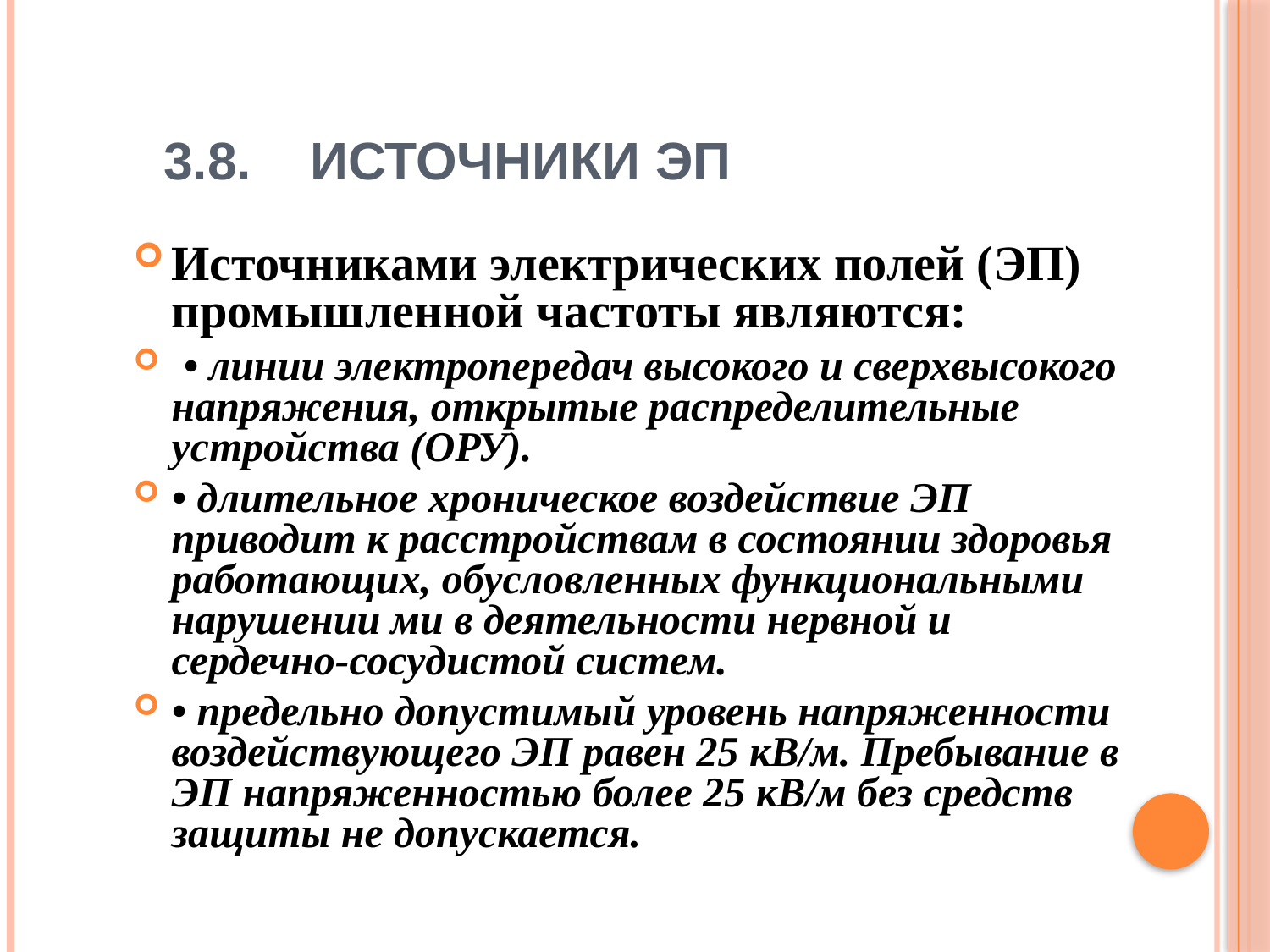

# 3.8.    Источники ЭП
Источниками электрических полей (ЭП) промышленной частоты являются:
 • линии электропередач высокого и сверхвысокого напряжения, открытые распределительные устройства (ОРУ).
• длительное хроническое воздействие ЭП приводит к расстройствам в состоянии здоровья работающих, обусловленных функциональными нарушении ми в деятельности нервной и сердечно-сосудистой систем.
• предельно допустимый уровень напряженности воздействующего ЭП равен 25 кВ/м. Пребывание в ЭП напряженностью более 25 кВ/м без средств защиты не допускается.